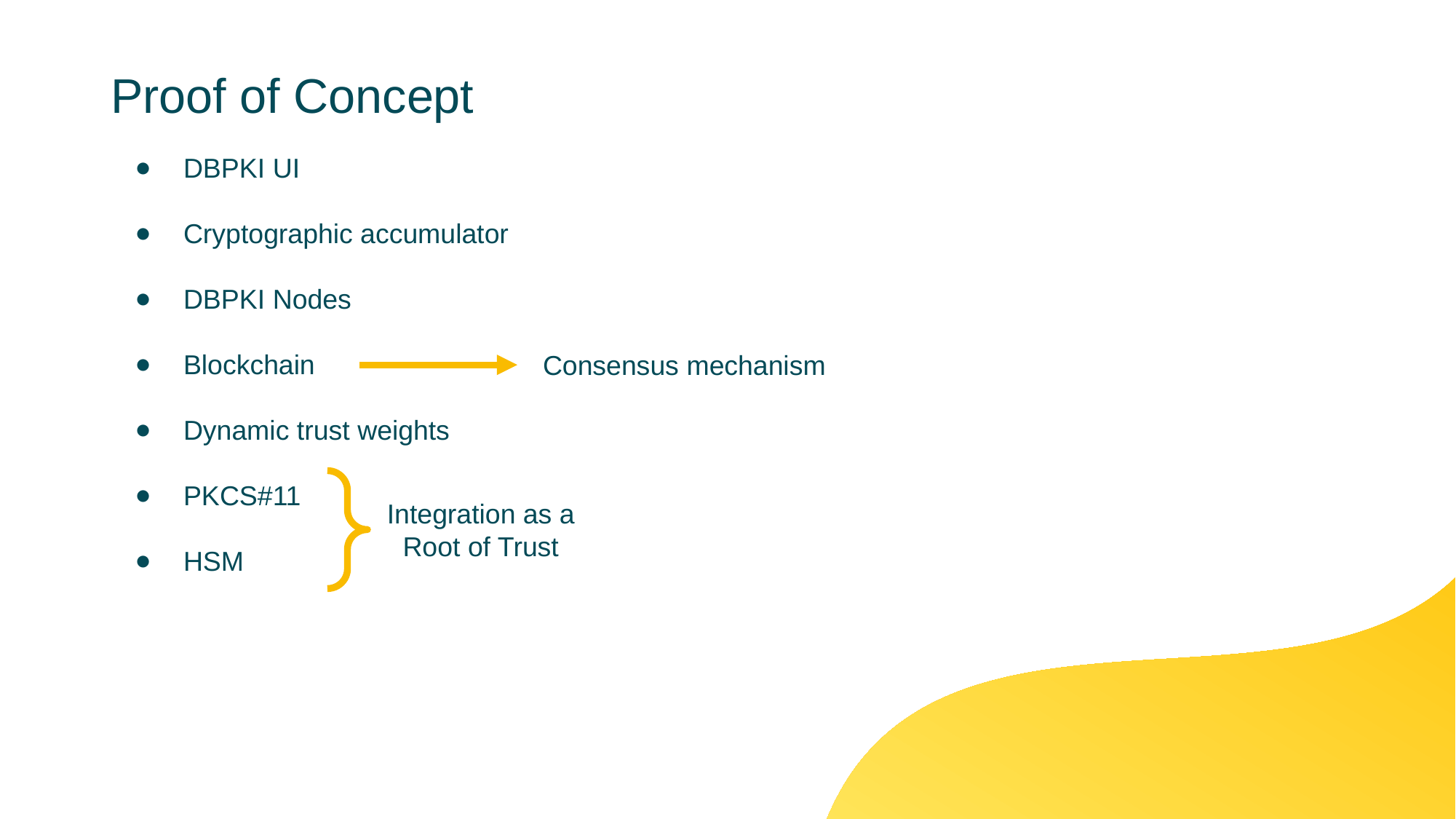

# Proof of Concept
DBPKI UI

Cryptographic accumulator

DBPKI Nodes

Blockchain

Dynamic trust weights

PKCS#11

HSM
Consensus mechanism

Integration as a Root of Trust